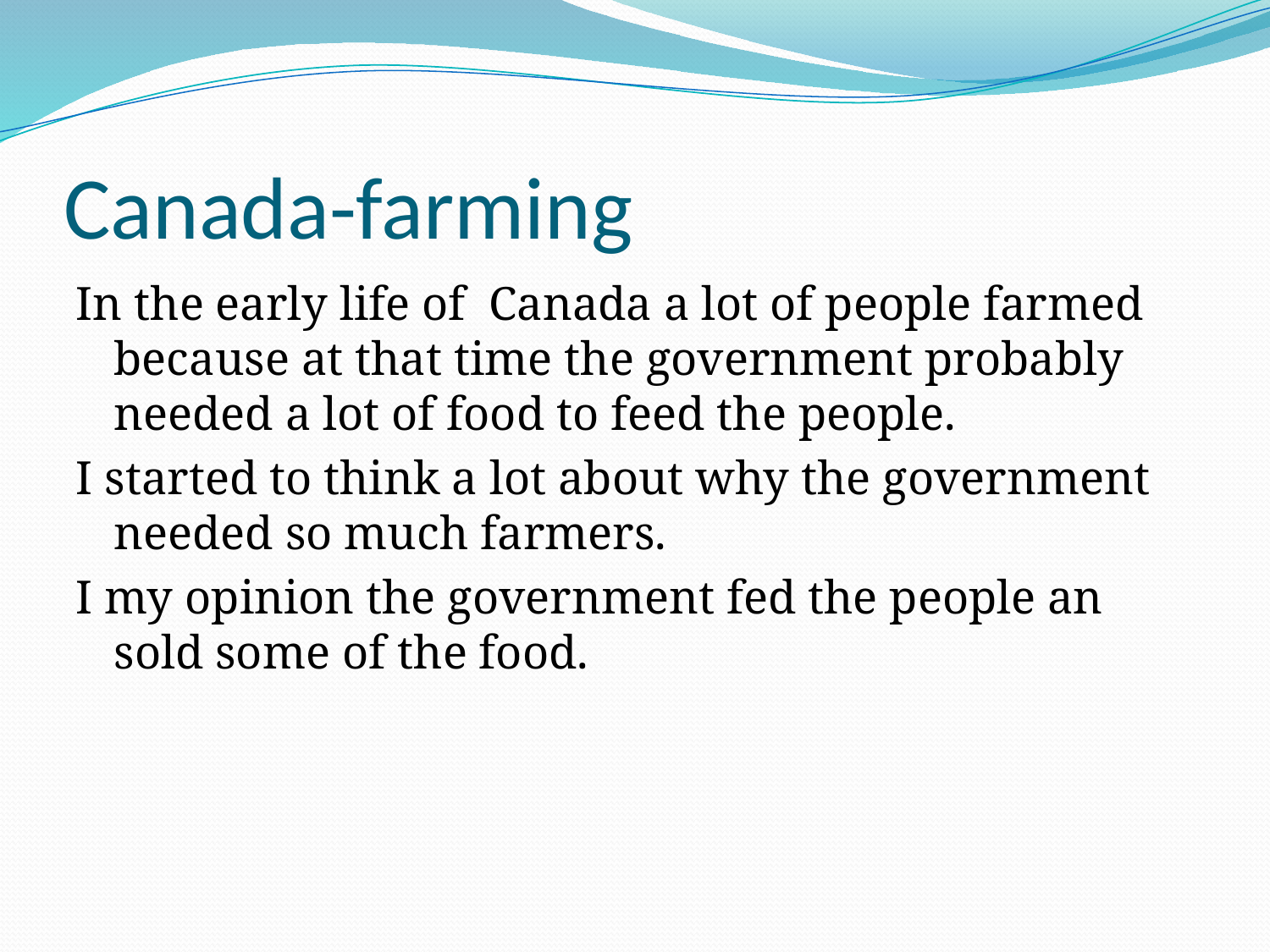

# Canada-farming
In the early life of  Canada a lot of people farmed because at that time the government probably needed a lot of food to feed the people.
I started to think a lot about why the government needed so much farmers.
I my opinion the government fed the people an sold some of the food.